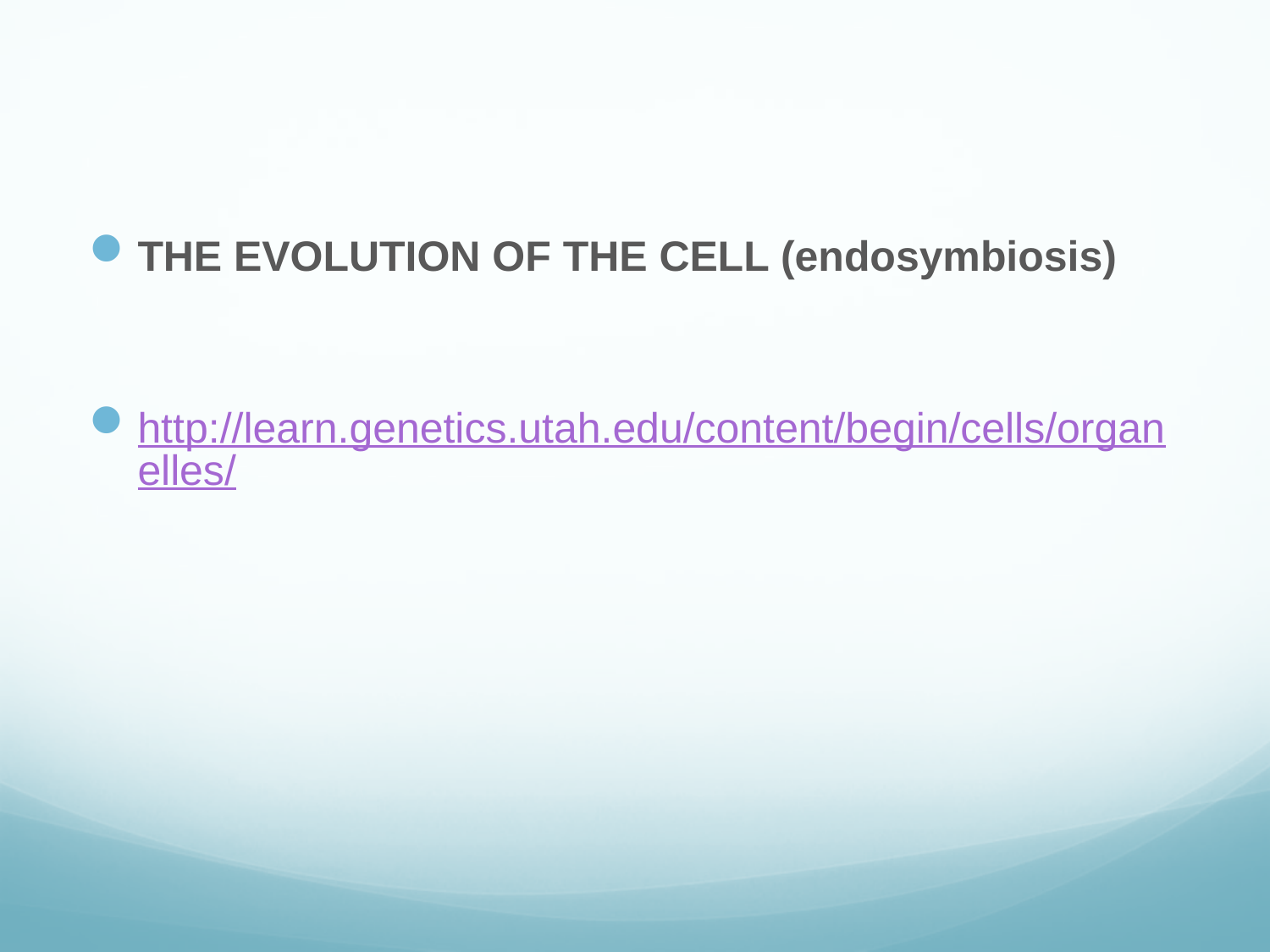

#
THE EVOLUTION OF THE CELL (endosymbiosis)

http://learn.genetics.utah.edu/content/begin/cells/organelles/